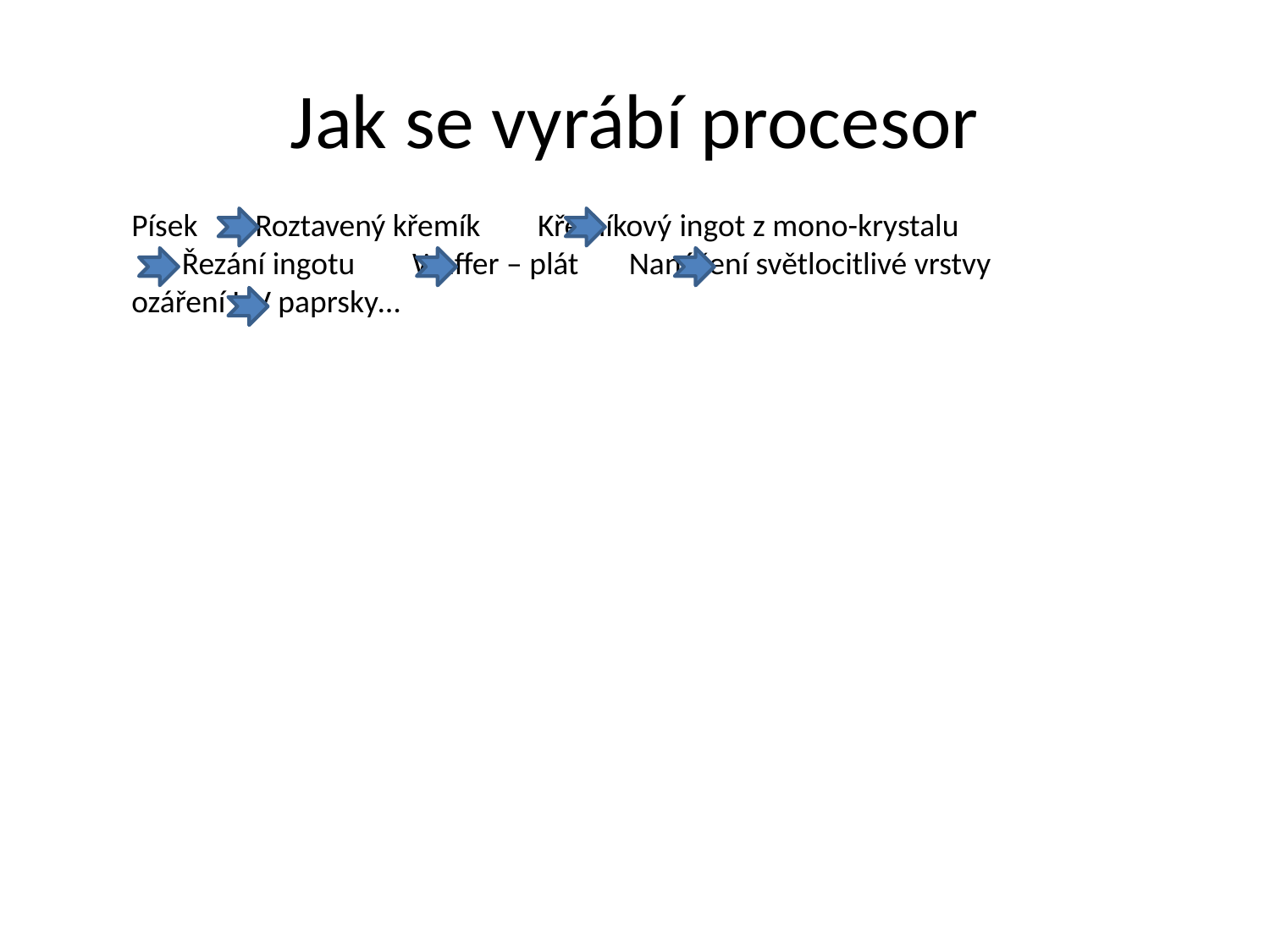

# Jak se vyrábí procesor
Písek        Roztavený křemík        Křemíkový ingot z mono-krystalu
       Řezání ingotu        Waffer – plát       Nanášení světlocitlivé vrstvy       ozáření UV paprsky…